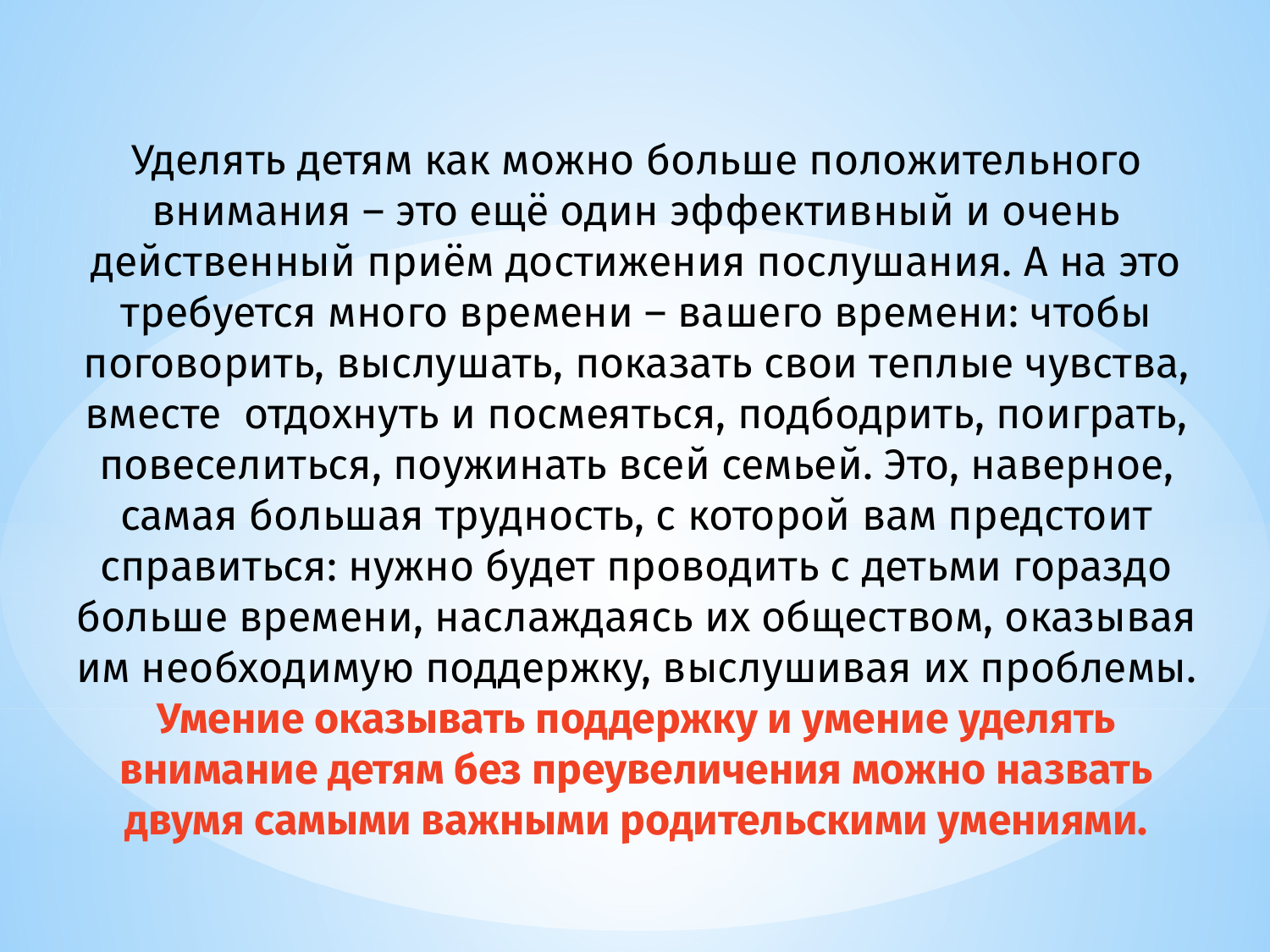

Уделять детям как можно больше положительного внимания – это ещё один эффективный и очень действенный приём достижения послушания. А на это требуется много времени – вашего времени: чтобы поговорить, выслушать, показать свои теплые чувства, вместе  отдохнуть и посмеяться, подбодрить, поиграть, повеселиться, поужинать всей семьей. Это, наверное, самая большая трудность, с которой вам предстоит справиться: нужно будет проводить с детьми гораздо больше времени, наслаждаясь их обществом, оказывая им необходимую поддержку, выслушивая их проблемы. Умение оказывать поддержку и умение уделять внимание детям без преувеличения можно назвать двумя самыми важными родительскими умениями.